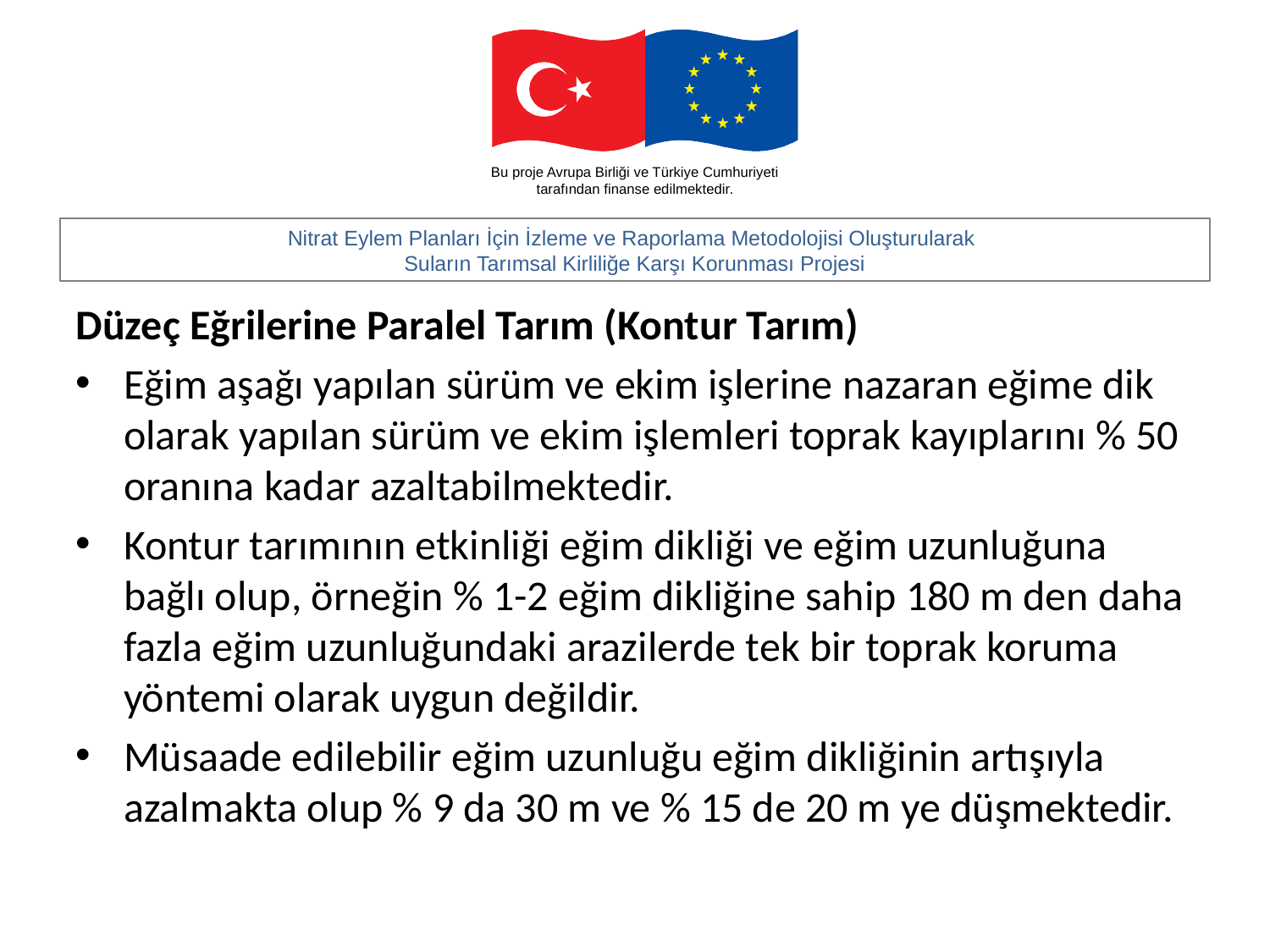

#
Düzeç Eğrilerine Paralel Tarım (Kontur Tarım)
Eğim aşağı yapılan sürüm ve ekim işlerine nazaran eğime dik olarak yapılan sürüm ve ekim işlemleri toprak kayıplarını % 50 oranına kadar azaltabilmektedir.
Kontur tarımının etkinliği eğim dikliği ve eğim uzunluğuna bağlı olup, örneğin % 1-2 eğim dikliğine sahip 180 m den daha fazla eğim uzunluğundaki arazilerde tek bir toprak koruma yöntemi olarak uygun değildir.
Müsaade edilebilir eğim uzunluğu eğim dikliğinin artışıyla azalmakta olup % 9 da 30 m ve % 15 de 20 m ye düşmektedir.